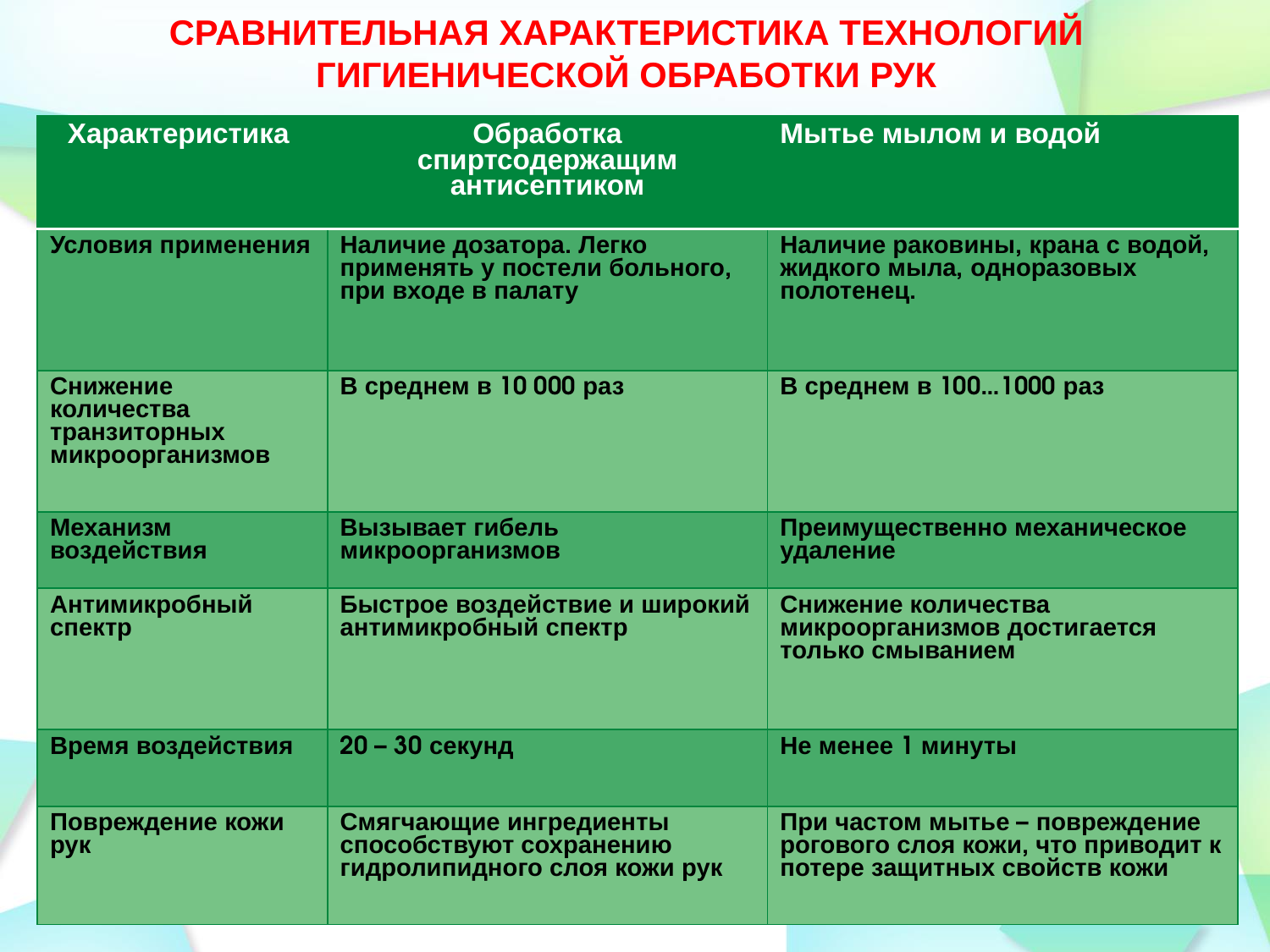

# СРАВНИТЕЛЬНАЯ ХАРАКТЕРИСТИКА ТЕХНОЛОГИЙ ГИГИЕНИЧЕСКОЙ ОБРАБОТКИ РУК
| Характеристика | Обработка спиртсодержащим антисептиком | Мытье мылом и водой |
| --- | --- | --- |
| Условия применения | Наличие дозатора. Легко применять у постели больного, при входе в палату | Наличие раковины, крана с водой, жидкого мыла, одноразовых полотенец. |
| Снижение количества транзиторных микроорганизмов | В среднем в 10 000 раз | В среднем в 100…1000 раз |
| Механизм воздействия | Вызывает гибель микроорганизмов | Преимущественно механическое удаление |
| Антимикробный спектр | Быстрое воздействие и широкий антимикробный спектр | Снижение количества микроорганизмов достигается только смыванием |
| Время воздействия | 20 – 30 секунд | Не менее 1 минуты |
| Повреждение кожи рук | Смягчающие ингредиенты способствуют сохранению гидролипидного слоя кожи рук | При частом мытье – повреждение рогового слоя кожи, что приводит к потере защитных свойств кожи |